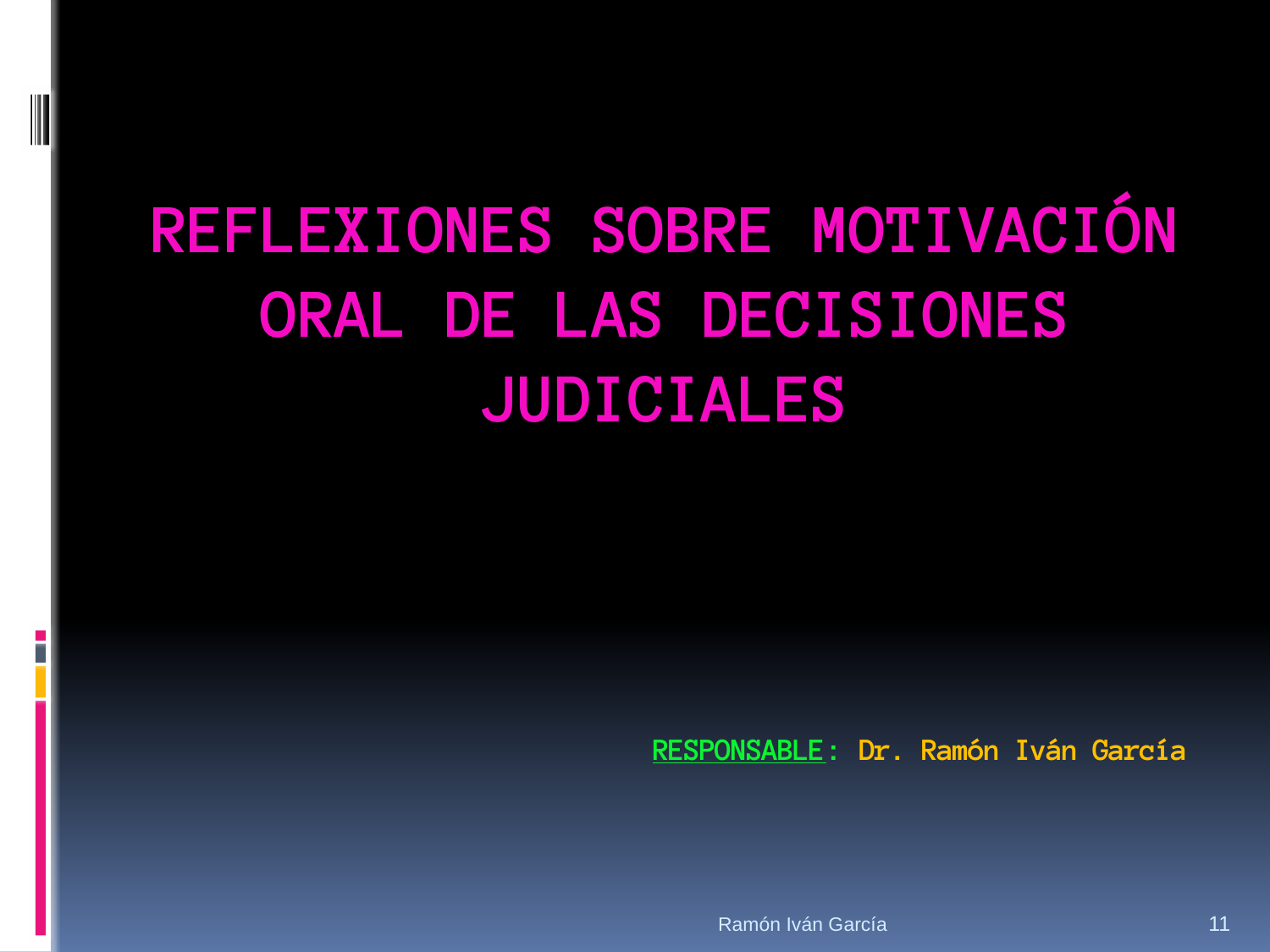

# REFLEXIONES SOBRE MOTIVACIÓN ORAL DE LAS DECISIONES JUDICIALES RESPONSABLE: Dr. Ramón Iván García
Ramón Iván García
11